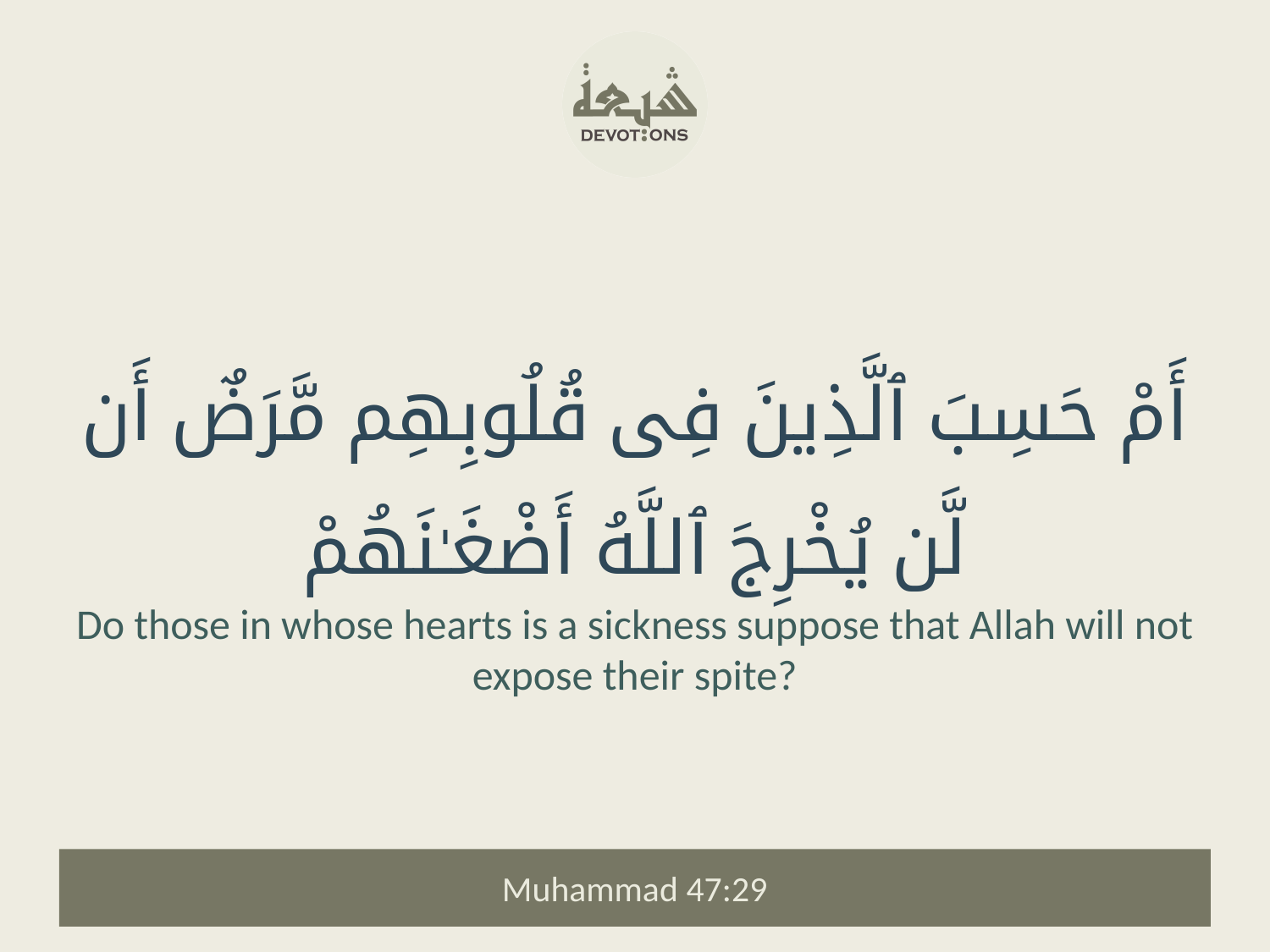

أَمْ حَسِبَ ٱلَّذِينَ فِى قُلُوبِهِم مَّرَضٌ أَن لَّن يُخْرِجَ ٱللَّهُ أَضْغَـٰنَهُمْ
Do those in whose hearts is a sickness suppose that Allah will not expose their spite?
Muhammad 47:29